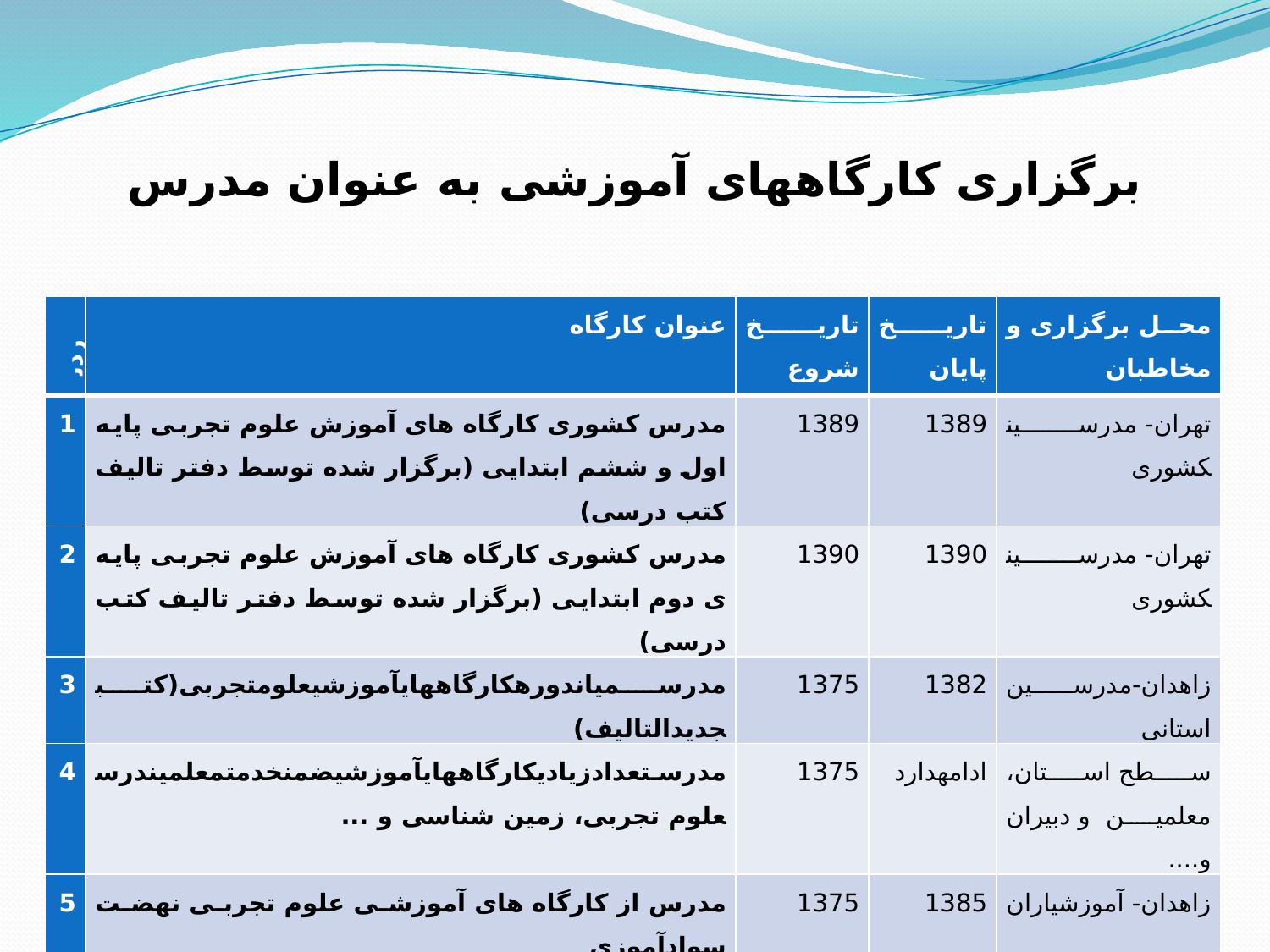

برگزاری کارگاههای آموزشی به عنوان مدرس

| ردیف | عنوان کارگاه | تاریخ شروع | تاریخ پایان | محل برگزاری و مخاطبان |
| --- | --- | --- | --- | --- |
| 1 | مدرس کشوری کارگاه های آموزش علوم تجربی پایه اول و ششم ابتدایی (برگزار شده توسط دفتر تالیف کتب درسی) | 1389 | 1389 | تهران- مدرسین­کشوری |
| 2 | مدرس­ کشوری کارگاه های آموزش علوم تجربی پایه ی دوم ابتدایی (برگزار شده توسط دفتر تالیف کتب درسی) | 1390 | 1390 | تهران- مدرسین­کشوری |
| 3 | مدرس­میان­دوره­کارگاه­های­آموزشی­علوم­تجربی(کتب­جدیدالتالیف) | 1375 | 1382 | زاهدان-مدرسین استانی |
| 4 | مدرس­تعدادزیادی­کارگاه­های­آموزشی­ضمن­خدمت­معلمین­درس­­علوم تجربی، زمین شناسی و ... | 1375 | ادامه­دارد | سطح استان، معلمین و ­دبیران و.... |
| 5 | مدرس­ از کارگاه های آموزشی علوم تجربی نهضت سوادآموزی | 1375 | 1385 | زاهدان- آموزشیاران |
| 6 | مدرس­کارگاه های­آموزشی گروه های آموزشی نواحی 1 و 2 زاهدان | 1380 | ادامه­دارد | زاهدان- معلمین، و ... |